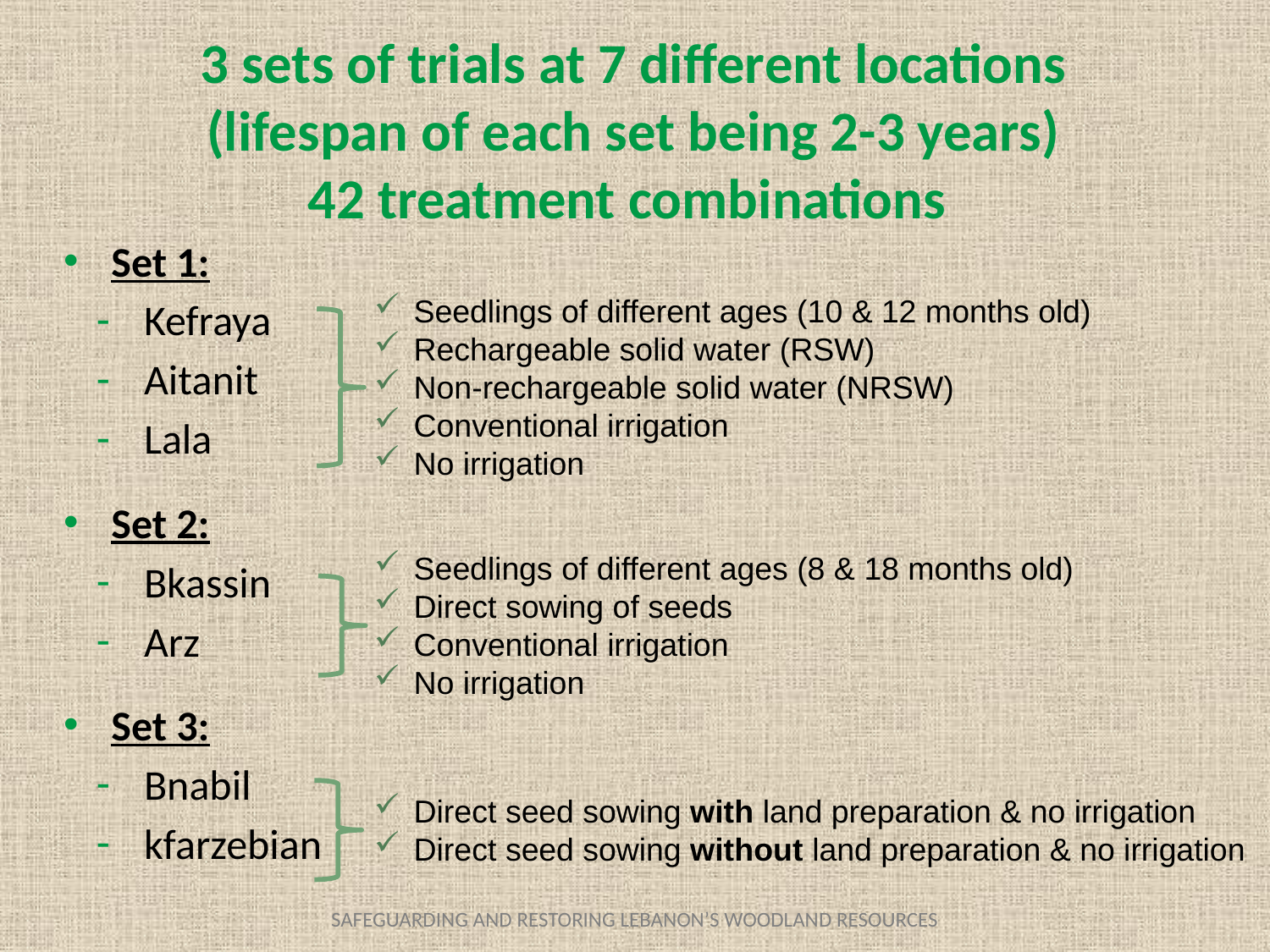

3 sets of trials at 7 different locations
(lifespan of each set being 2-3 years)
42 treatment combinations
Set 1:
Kefraya
Aitanit
Lala

Set 2:
Bkassin
Arz

Set 3:
Bnabil
kfarzebian

Seedlings of different ages (10 & 12 months old)
Rechargeable solid water (RSW)
Non-rechargeable solid water (NRSW)
Conventional irrigation
No irrigation

Seedlings of different ages (8 & 18 months old)
Direct sowing of seeds
Conventional irrigation
No irrigation

Direct seed sowing with land preparation & no irrigation
Direct seed sowing without land preparation & no irrigation

SAFEGUARDING AND RESTORING LEBANON’S WOODLAND RESOURCES